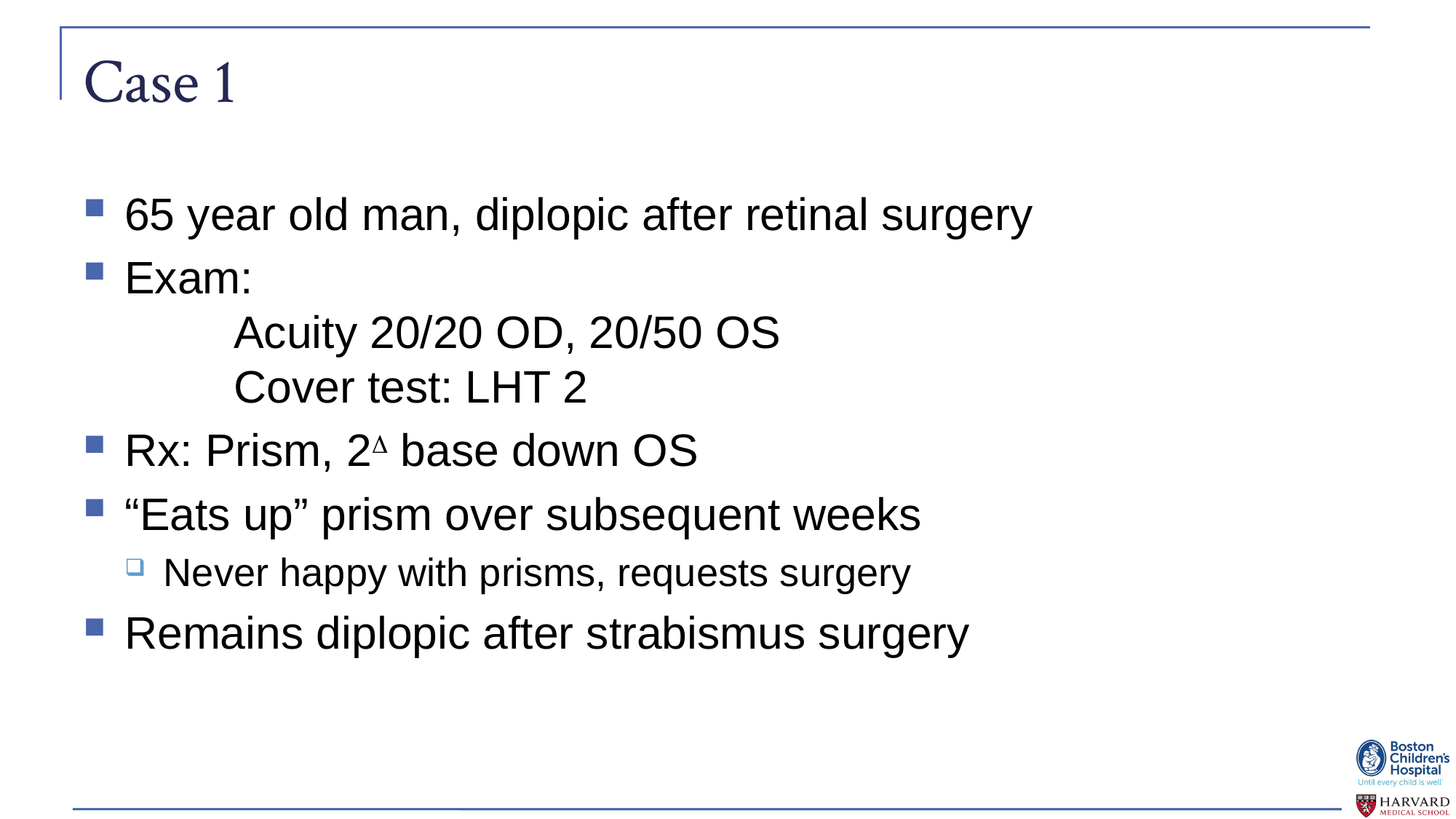

# Case 1
65 year old man, diplopic after retinal surgery
Exam:
	Acuity 20/20 OD, 20/50 OS
	Cover test: LHT 2
Rx: Prism, 2Δ base down OS
“Eats up” prism over subsequent weeks
Never happy with prisms, requests surgery
Remains diplopic after strabismus surgery